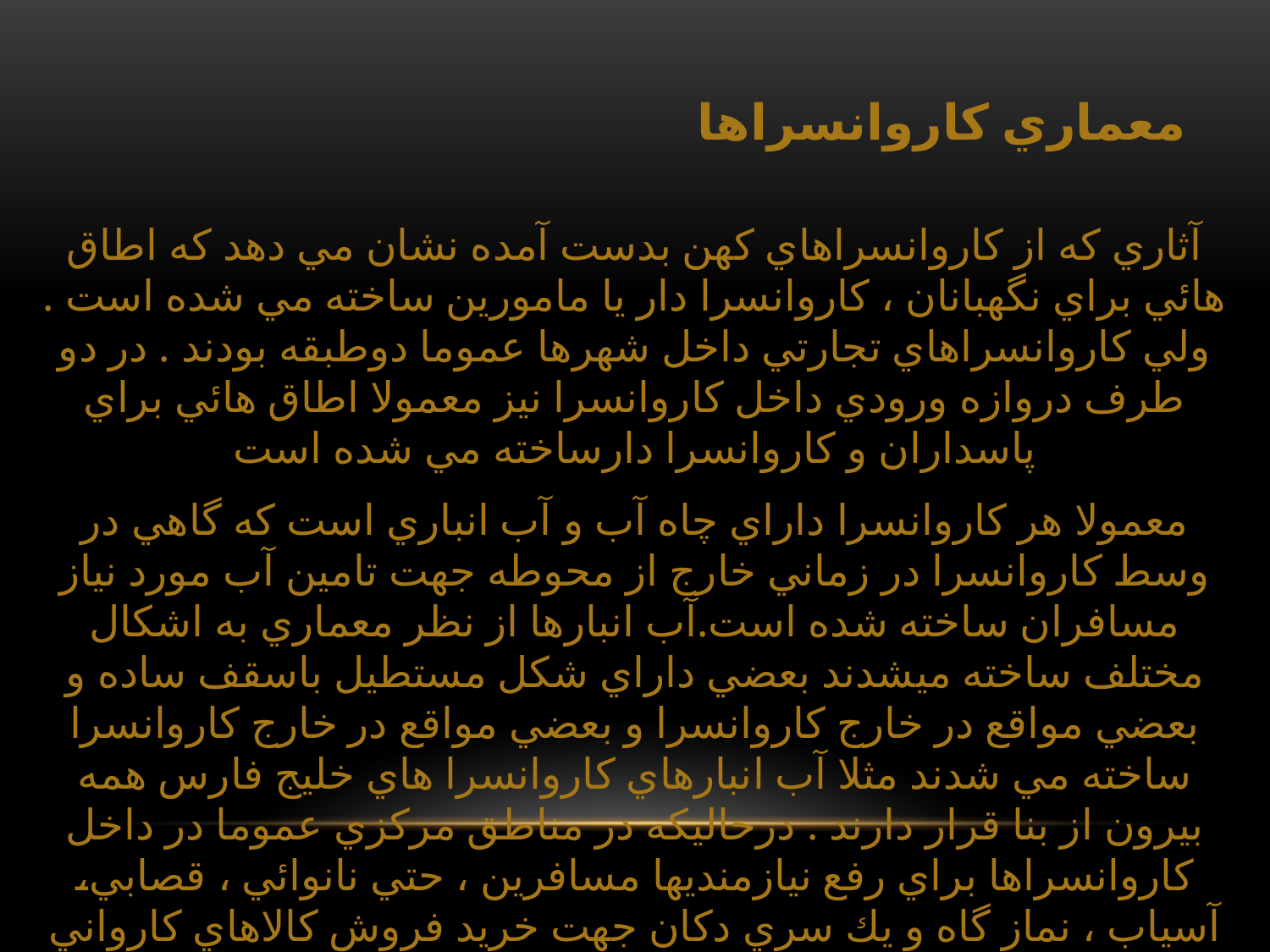

معماري كاروانسراها
آثاري كه از كاروانسراهاي كهن بدست آمده نشان مي دهد كه اطاق هائي براي نگهبانان ، كاروانسرا دار يا مامورين ساخته مي شده است . ولي كاروانسراهاي تجارتي داخل شهرها عموما دوطبقه بودند . در دو طرف دروازه ورودي داخل كاروانسرا نيز معمولا اطاق هائي براي پاسداران و كاروانسرا دارساخته مي شده است
معمولا هر كاروانسرا داراي چاه آب و آب انباري است كه گاهي در وسط كاروانسرا در زماني خارج از محوطه جهت تامين آب مورد نياز مسافران ساخته شده است.آب انبارها از نظر معماري به اشكال مختلف ساخته مي‎شدند بعضي داراي شكل مستطيل باسقف ساده و بعضي مواقع در خارج كاروانسرا و بعضي مواقع در خارج كاروانسرا ساخته مي شدند مثلا آب انبارهاي كاروانسرا هاي خليج فارس همه بيرون از بنا قرار دارند . درحاليكه در مناطق مركزي عموما در داخل كاروانسراها براي رفع نيازمنديها مسافرين ، حتي نانوائي ، قصابي، آسياب ، نماز گاه و يك سري دكان جهت خريد فروش كالاهاي كارواني وجود داشت